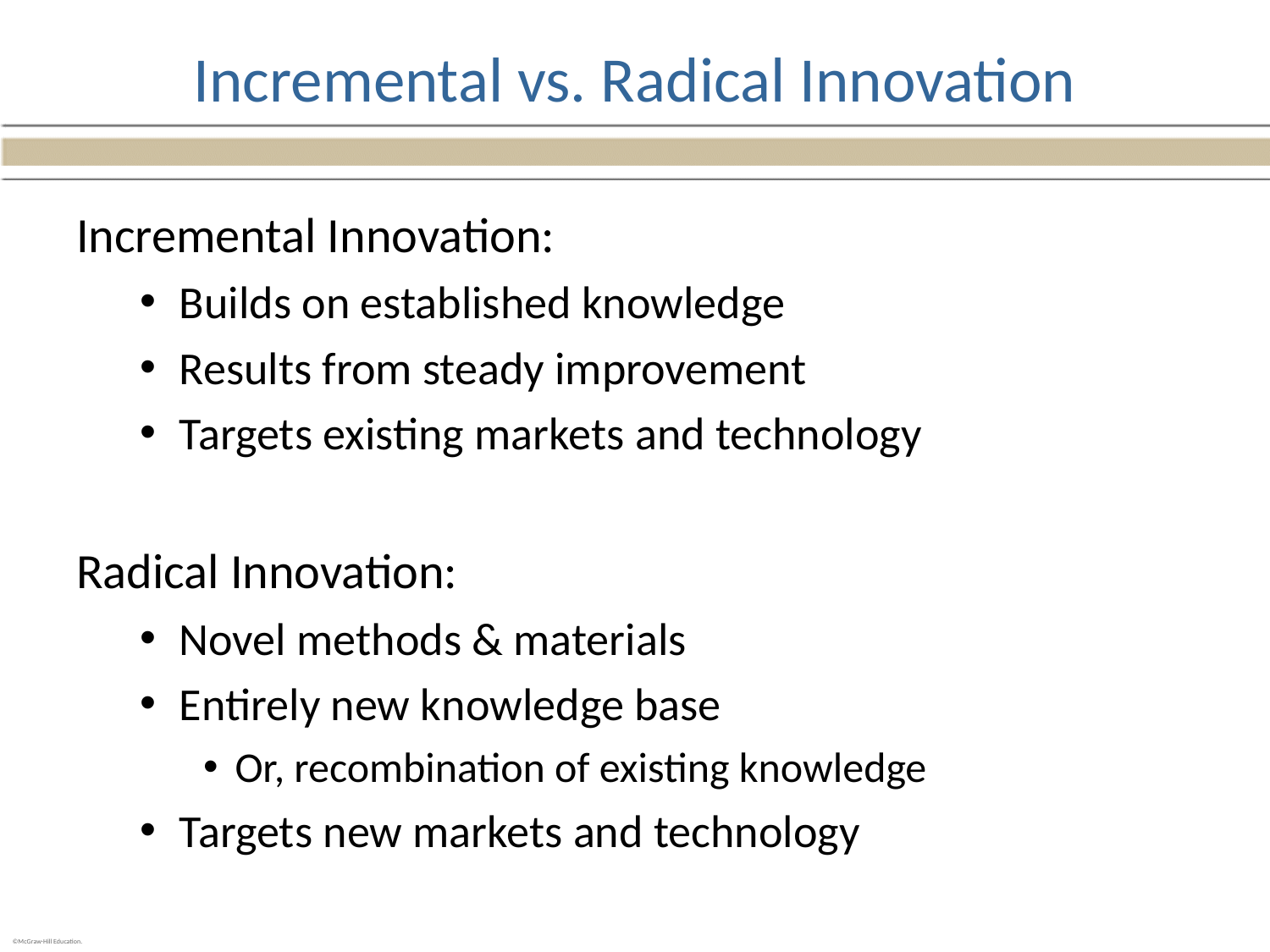

# Incremental vs. Radical Innovation
Incremental Innovation:
Builds on established knowledge
Results from steady improvement
Targets existing markets and technology

Radical Innovation:
Novel methods & materials
Entirely new knowledge base
Or, recombination of existing knowledge
Targets new markets and technology